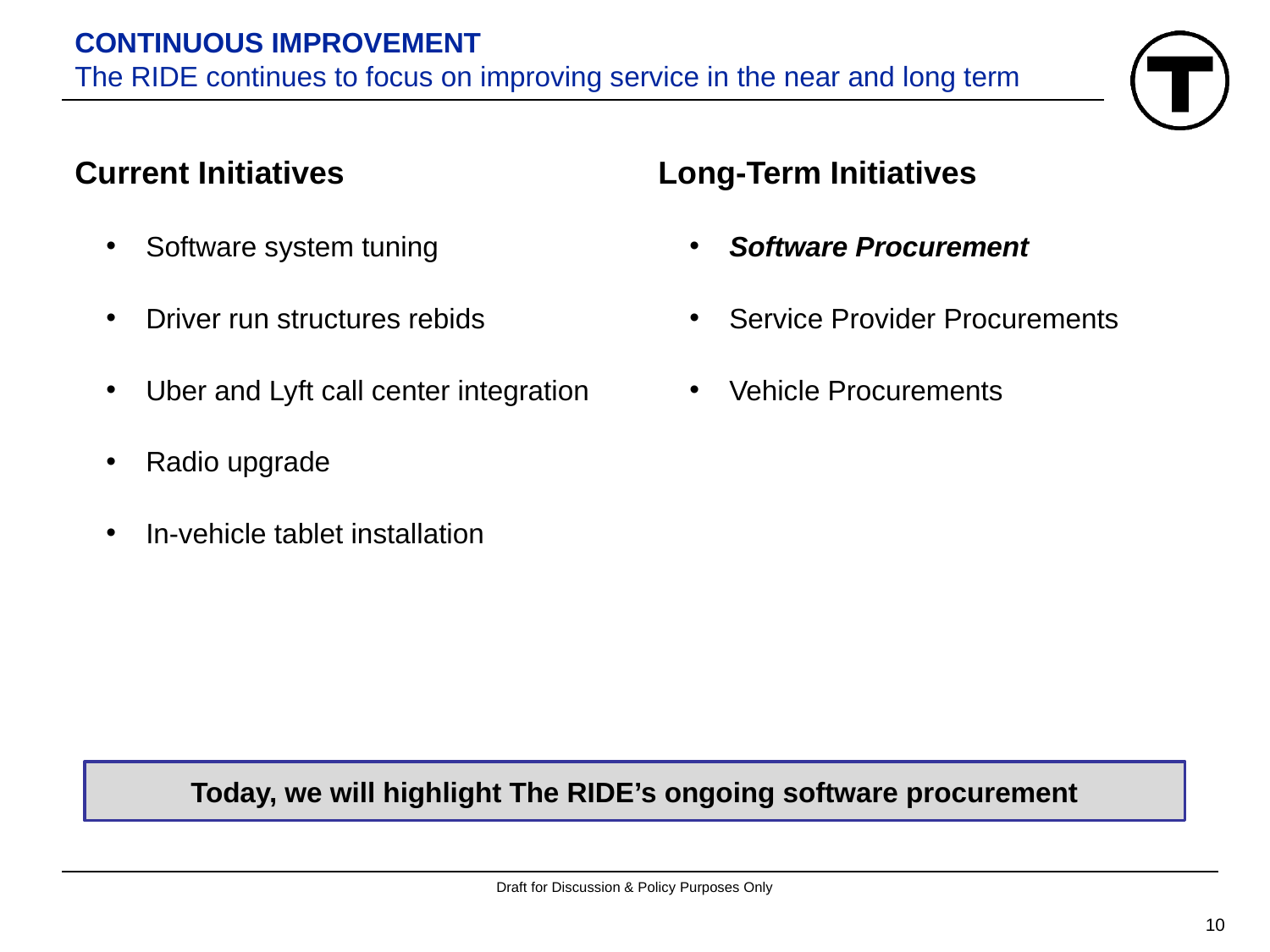

# CONTINUOUS IMPROVEMENT The RIDE continues to focus on improving service in the near and long term
Current Initiatives
Software system tuning
Driver run structures rebids
Uber and Lyft call center integration
Radio upgrade
In-vehicle tablet installation
Long-Term Initiatives
Software Procurement
Service Provider Procurements
Vehicle Procurements
Today, we will highlight The RIDE’s ongoing software procurement